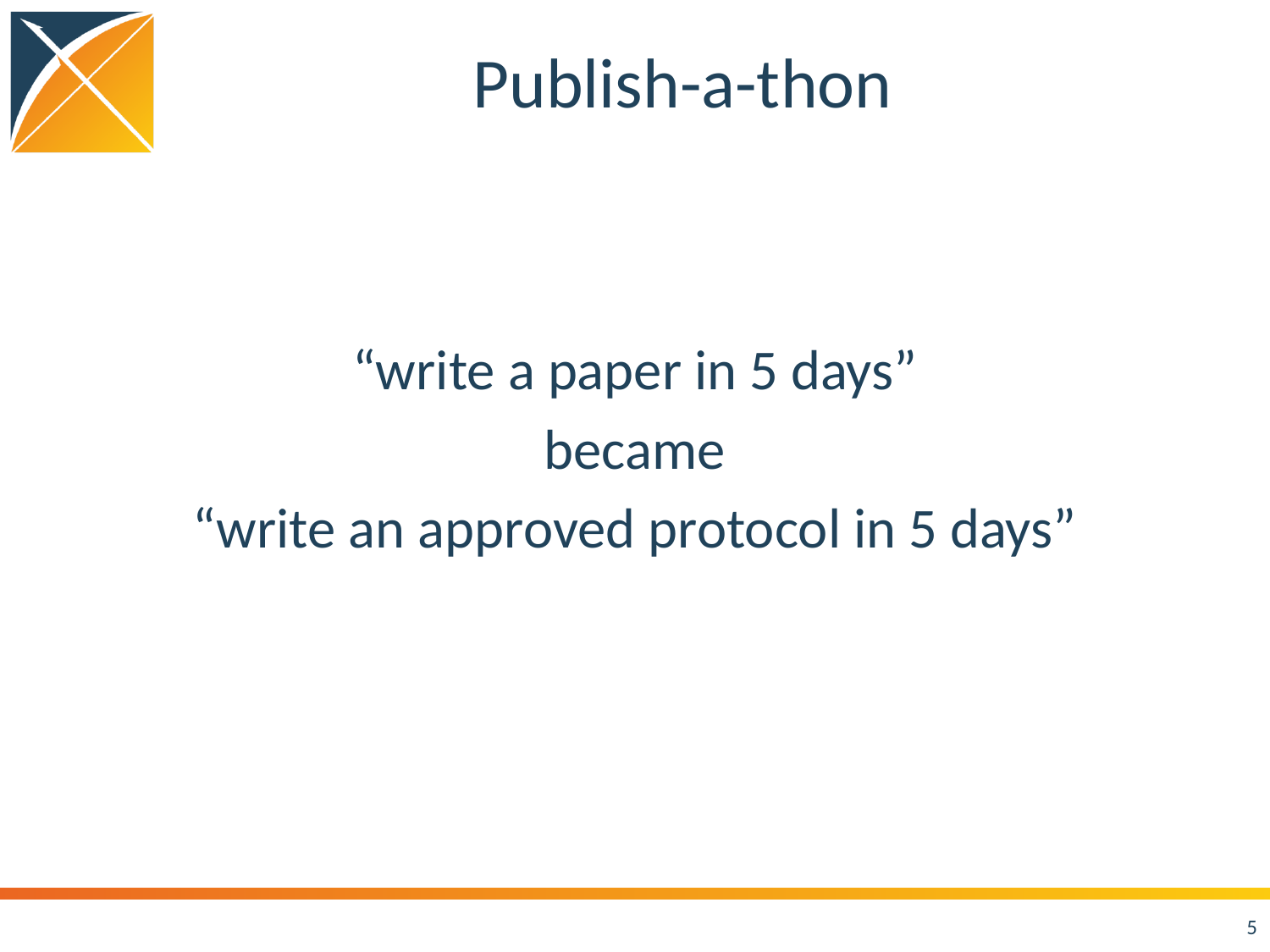

# Publish-a-thon

“write a paper in 5 days”
became
“write an approved protocol in 5 days”
5